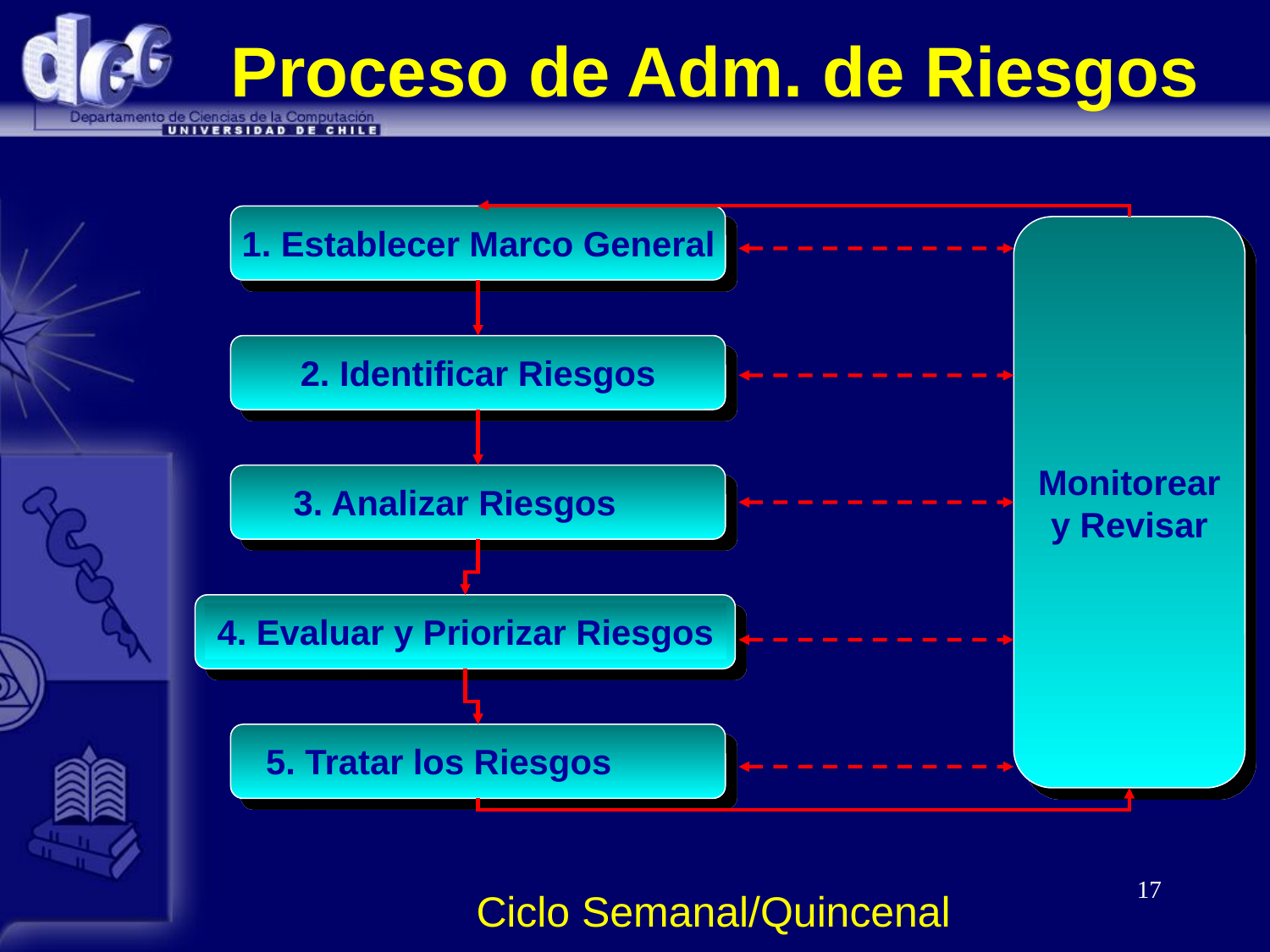

# Proceso de Adm. de Riesgos

1. Establecer Marco General
Monitorear y Revisar

2. Identificar Riesgos

3. Analizar Riesgos

4. Evaluar y Priorizar Riesgos

5. Tratar los Riesgos

17
Ciclo Semanal/Quincenal